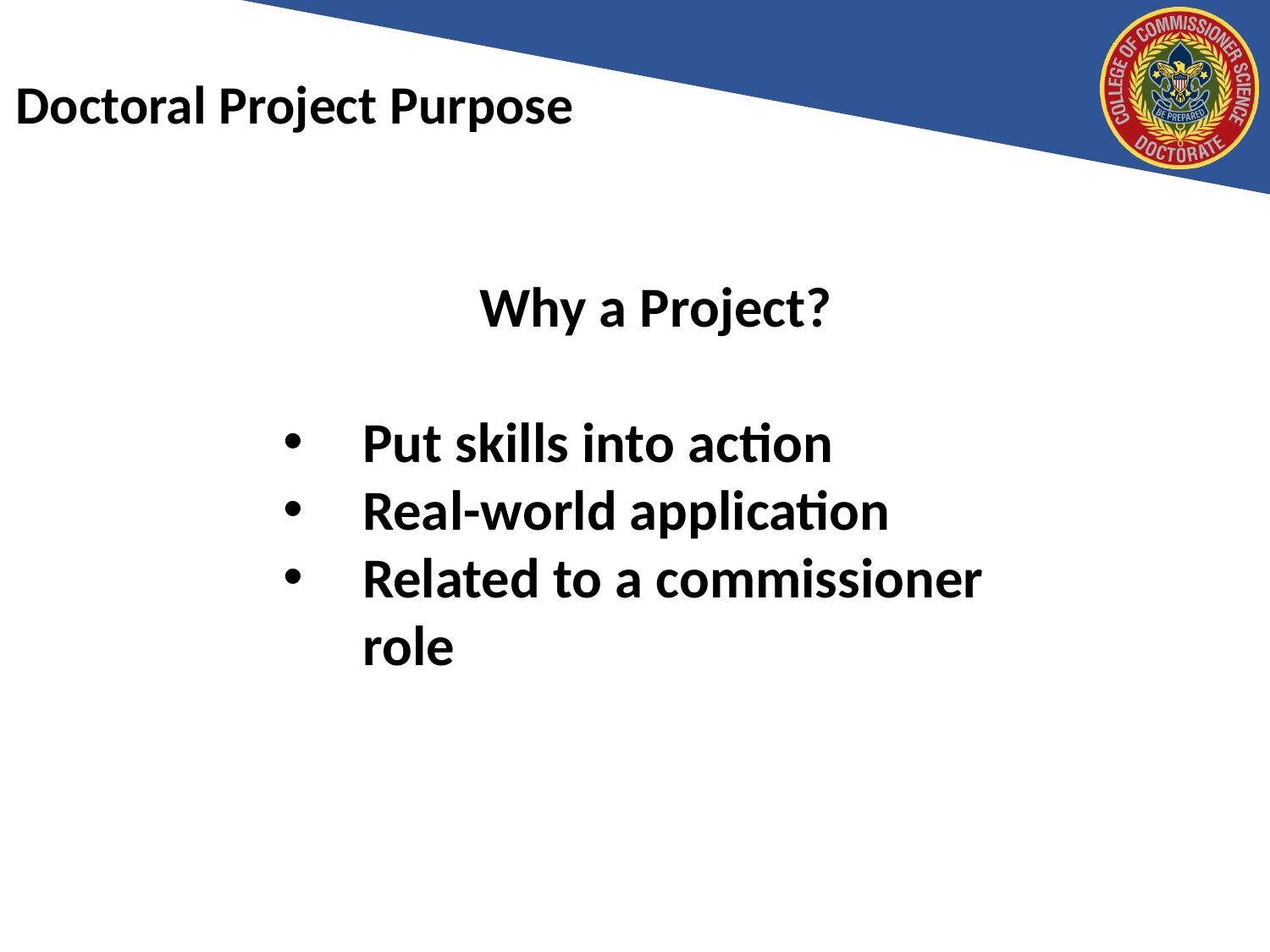

# Doctoral Project Purpose
Why a Project?

Put skills into action
Real-world application
Related to a commissioner role